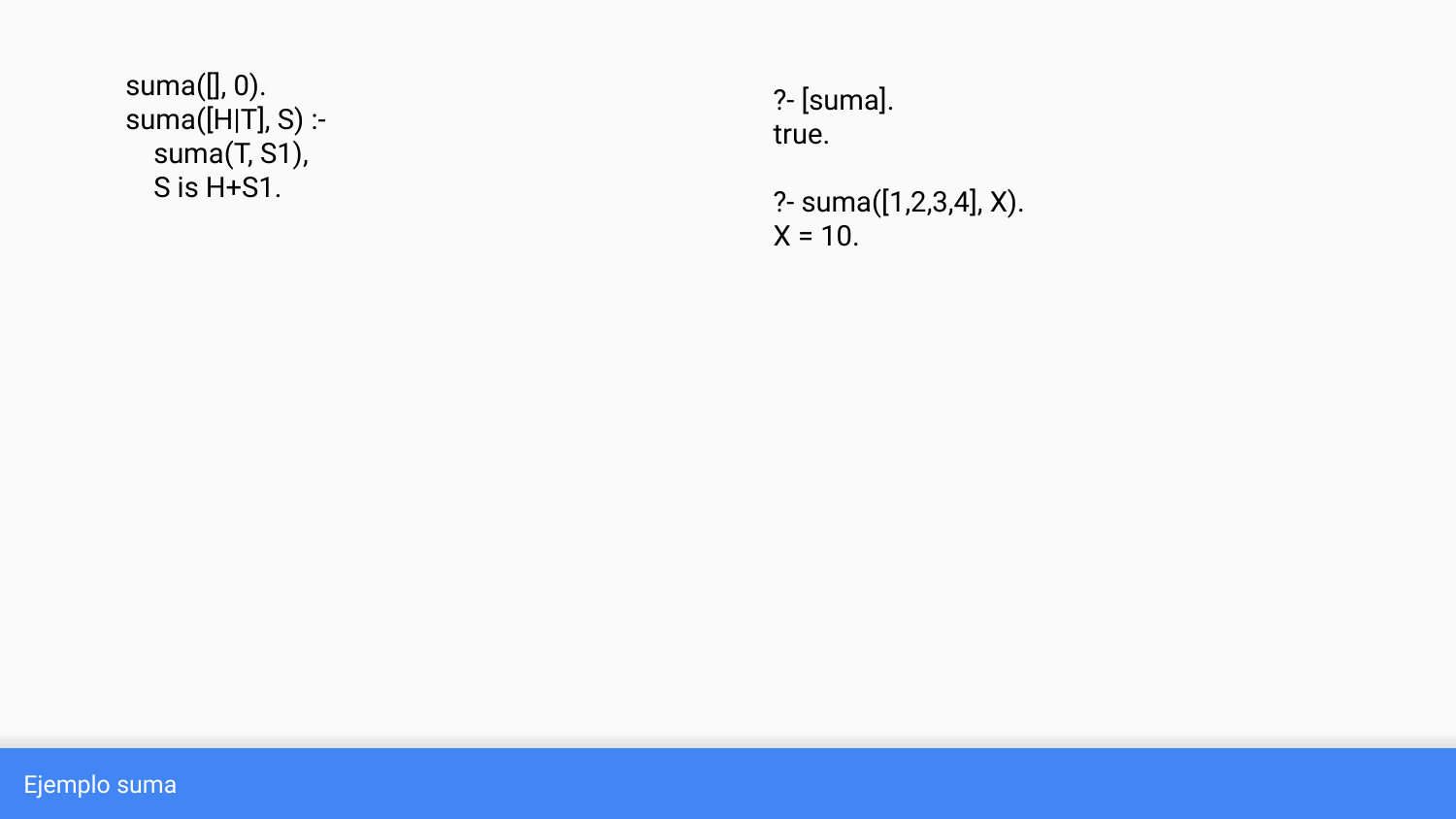

suma([], 0).
suma([H|T], S) :-
    suma(T, S1),
    S is H+S1.
?- [suma].
true.

?- suma([1,2,3,4], X).
X = 10.
Ejemplo suma